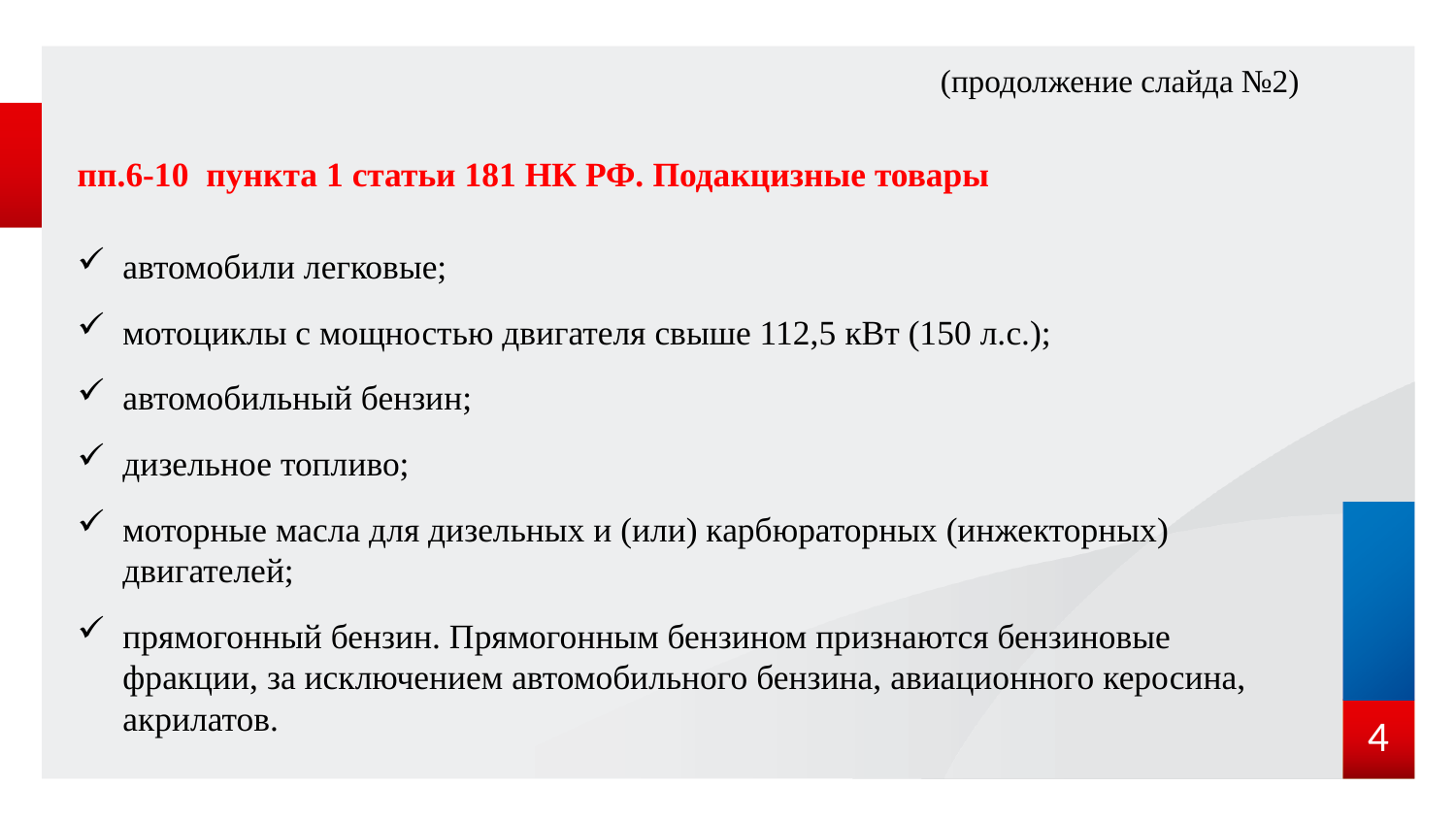

(продолжение слайда №2)
пп.6-10  пункта 1 статьи 181 НК РФ. Подакцизные товары

автомобили легковые;
мотоциклы с мощностью двигателя свыше 112,5 кВт (150 л.с.);
автомобильный бензин;
дизельное топливо;
моторные масла для дизельных и (или) карбюраторных (инжекторных) двигателей;
прямогонный бензин. Прямогонным бензином признаются бензиновые фракции, за исключением автомобильного бензина, авиационного керосина, акрилатов.
4